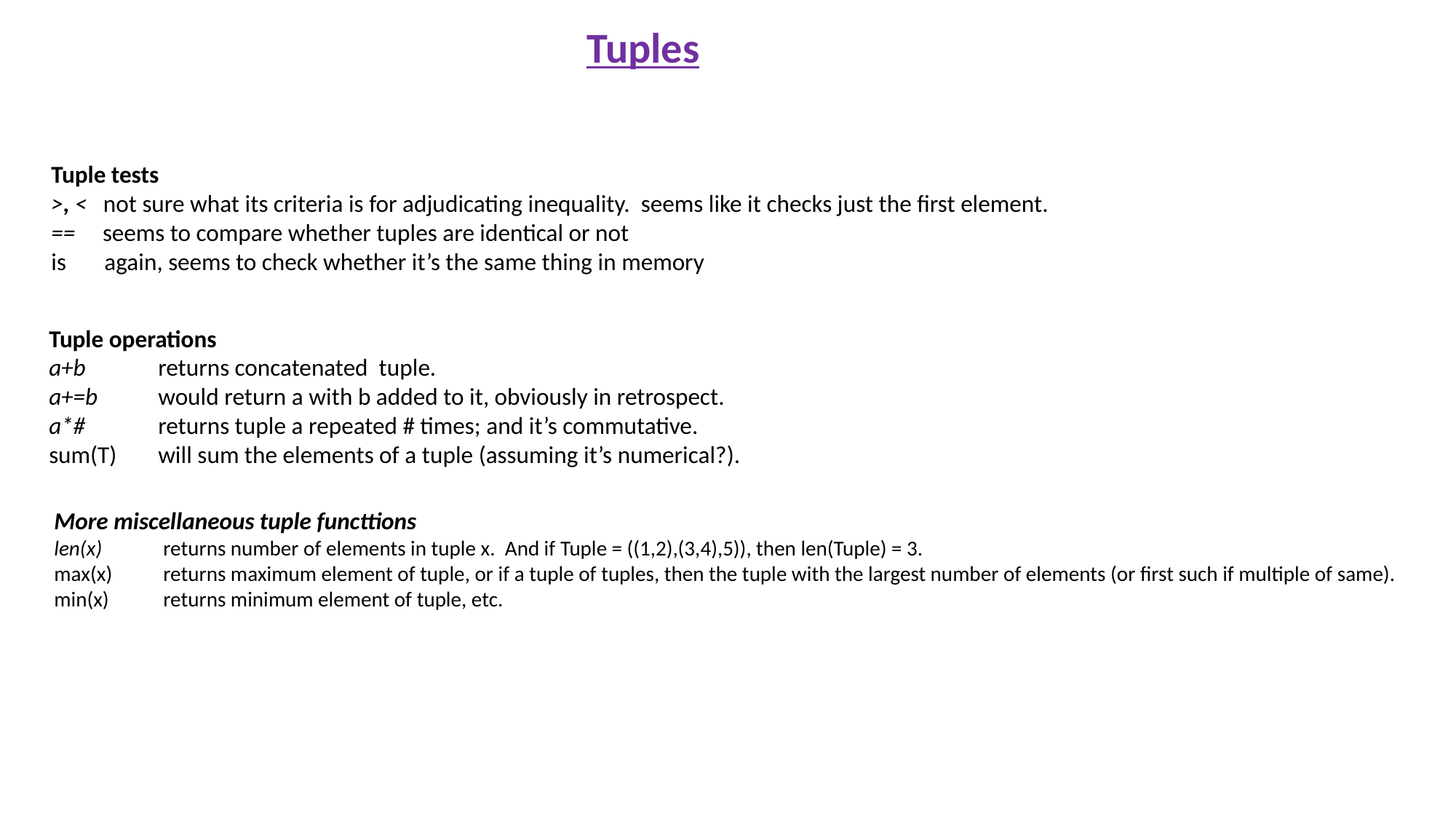

Tuples
Tuple tests
>, <   not sure what its criteria is for adjudicating inequality.  seems like it checks just the first element.
==     seems to compare whether tuples are identical or not
is       again, seems to check whether it’s the same thing in memory
Tuple operations
a+b 	returns concatenated  tuple.
a+=b 	would return a with b added to it, obviously in retrospect.
a*#  	returns tuple a repeated # times; and it’s commutative.
sum(T)	will sum the elements of a tuple (assuming it’s numerical?).
More miscellaneous tuple functtions
len(x) 	returns number of elements in tuple x.  And if Tuple = ((1,2),(3,4),5)), then len(Tuple) = 3.
max(x)	returns maximum element of tuple, or if a tuple of tuples, then the tuple with the largest number of elements (or first such if multiple of same).
min(x)	returns minimum element of tuple, etc.